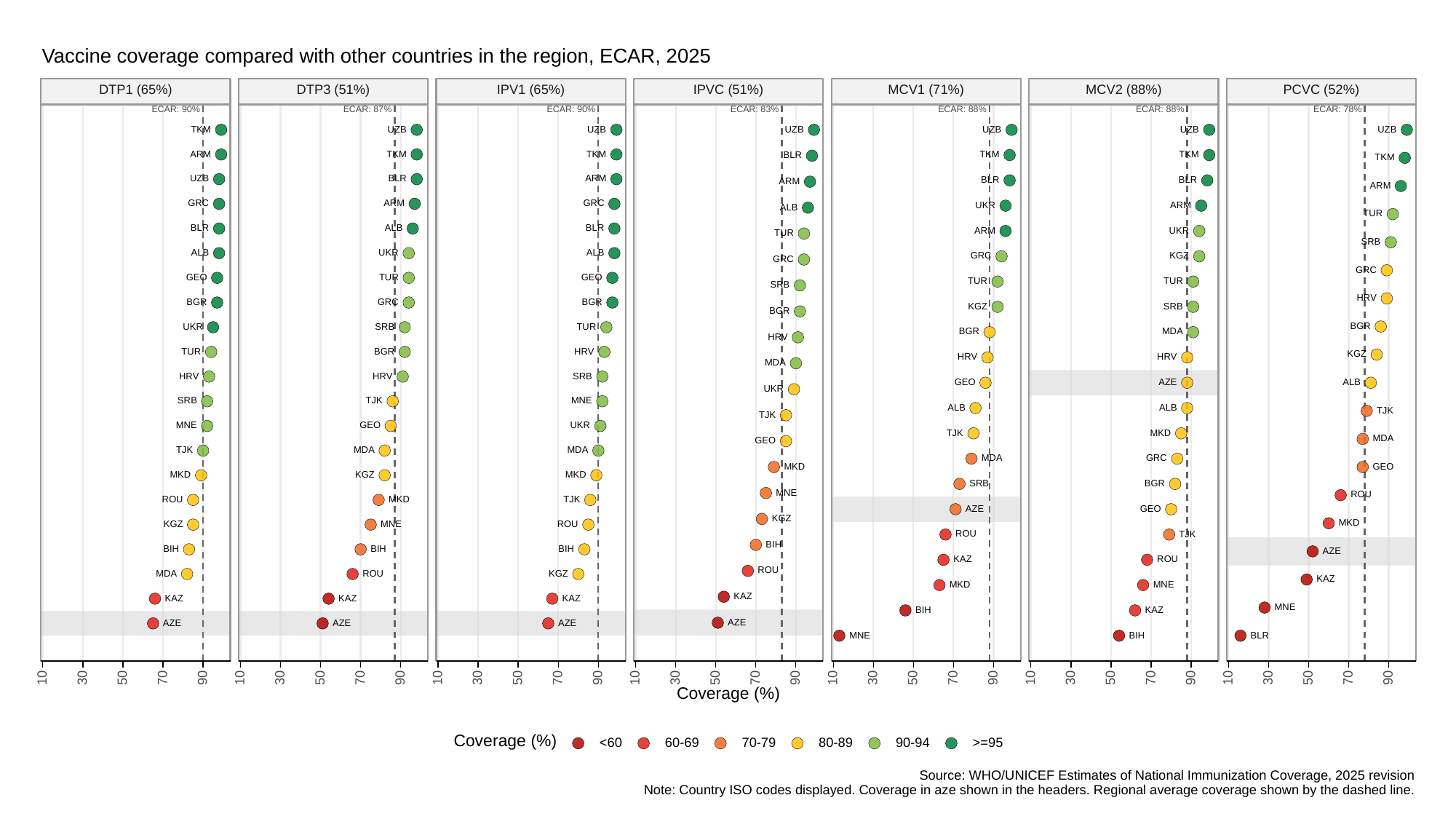

Vaccine coverage compared with other countries in the region, ECAR, 2025

DTP1 (65%)
DTP3 (51%)
IPV1 (65%)
IPVC (51%)
MCV1 (71%)
MCV2 (88%)
PCVC (52%)

ECAR: 90%
ECAR: 87%
ECAR: 90%
ECAR: 83%
ECAR: 88%
ECAR: 88%
ECAR: 78%

UZB
UZB
UZB
UZB
UZB
UZB
TKM

ARM
TKM
TKM
TKM
TKM

BLR
TKM

UZB
BLR
ARM

BLR
BLR
ARM

ARM

GRC
GRC
ARM

UKR
ARM
ALB

TUR

BLR
ALB
BLR

UKR
ARM

TUR

SRB

UKR
ALB
ALB

GRC
KGZ

GRC

GRC

GEO
GEO
TUR

TUR
TUR

SRB

HRV

BGR
GRC
BGR

KGZ
SRB

BGR

BGR
SRB
UKR
TUR

BGR
MDA

HRV

BGR
TUR
HRV

KGZ

HRV
HRV

MDA

SRB
HRV
HRV

GEO
AZE
ALB

UKR

SRB
TJK
MNE

ALB
ALB

TJK

TJK

GEO
UKR
MNE

TJK
MKD

MDA
GEO

TJK
MDA
MDA

GRC
MDA

GEO
MKD

KGZ
MKD
MKD

SRB
BGR

MNE
ROU

ROU
TJK
MKD

GEO
AZE

KGZ

MKD
ROU
KGZ
MNE

ROU
TJK

BIH

BIH
BIH
BIH
AZE

ROU
KAZ

ROU

ROU
KGZ
MDA

KAZ

MKD
MNE

KAZ
KAZ
KAZ
KAZ

MNE

BIH
KAZ

AZE
AZE
AZE
AZE

MNE
BIH
BLR

30
30
30
30
30
30
30
10
50
70
90
10
50
70
90
10
50
70
90
10
50
70
90
10
50
70
90
10
50
70
90
10
50
70
90
Coverage (%)
Coverage (%)

<60
60-69
70-79
80-89
90-94
>=95
Source: WHO/UNICEF Estimates of National Immunization Coverage, 2025 revision
Note: Country ISO codes displayed. Coverage in aze shown in the headers. Regional average coverage shown by the dashed line.